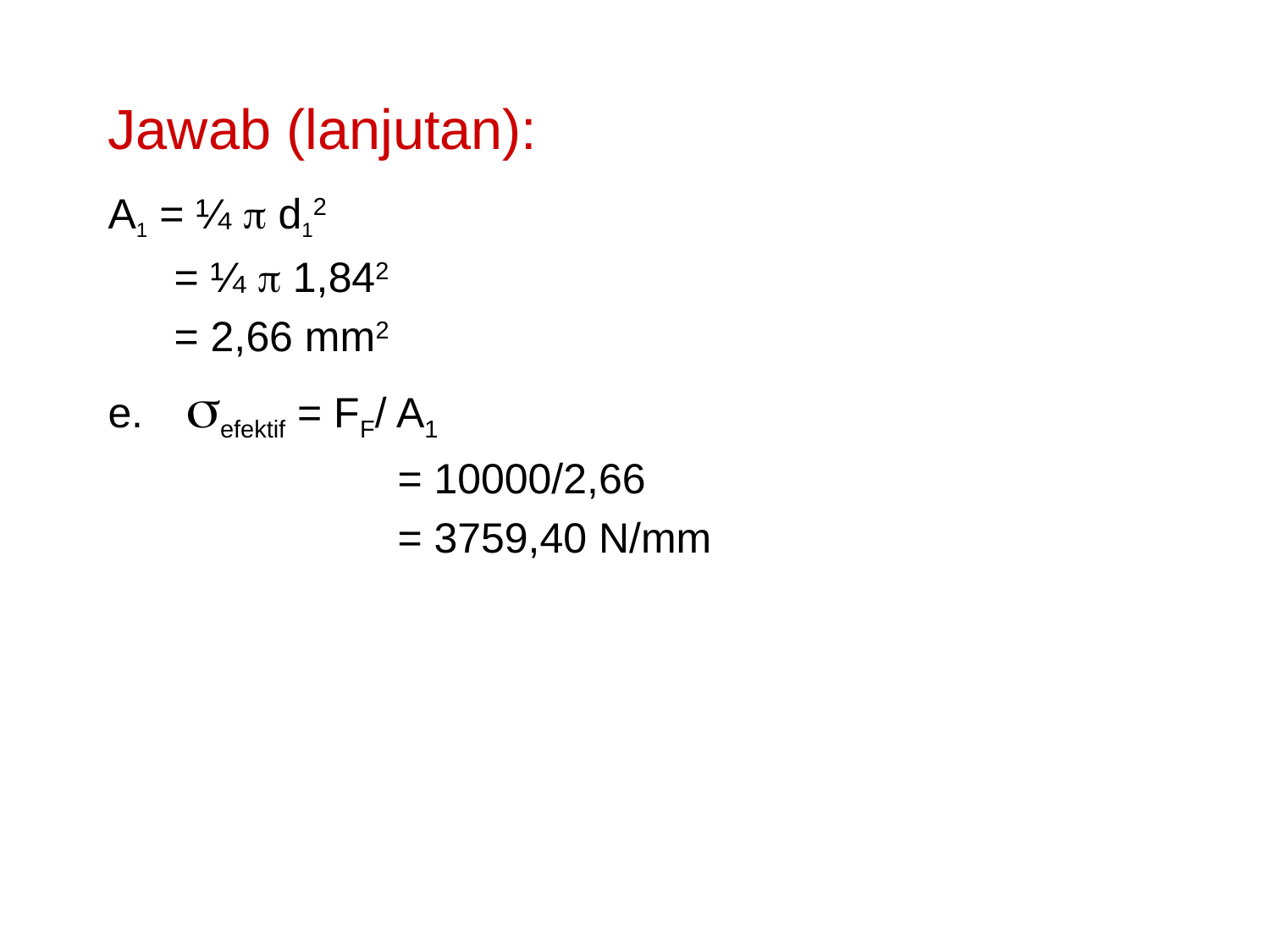

# Jawab (lanjutan):
A1 = ¼ π d12
	= ¼ π 1,842
	= 2,66 mm2
 σefektif = FF/ A1
		= 10000/2,66
		= 3759,40 N/mm